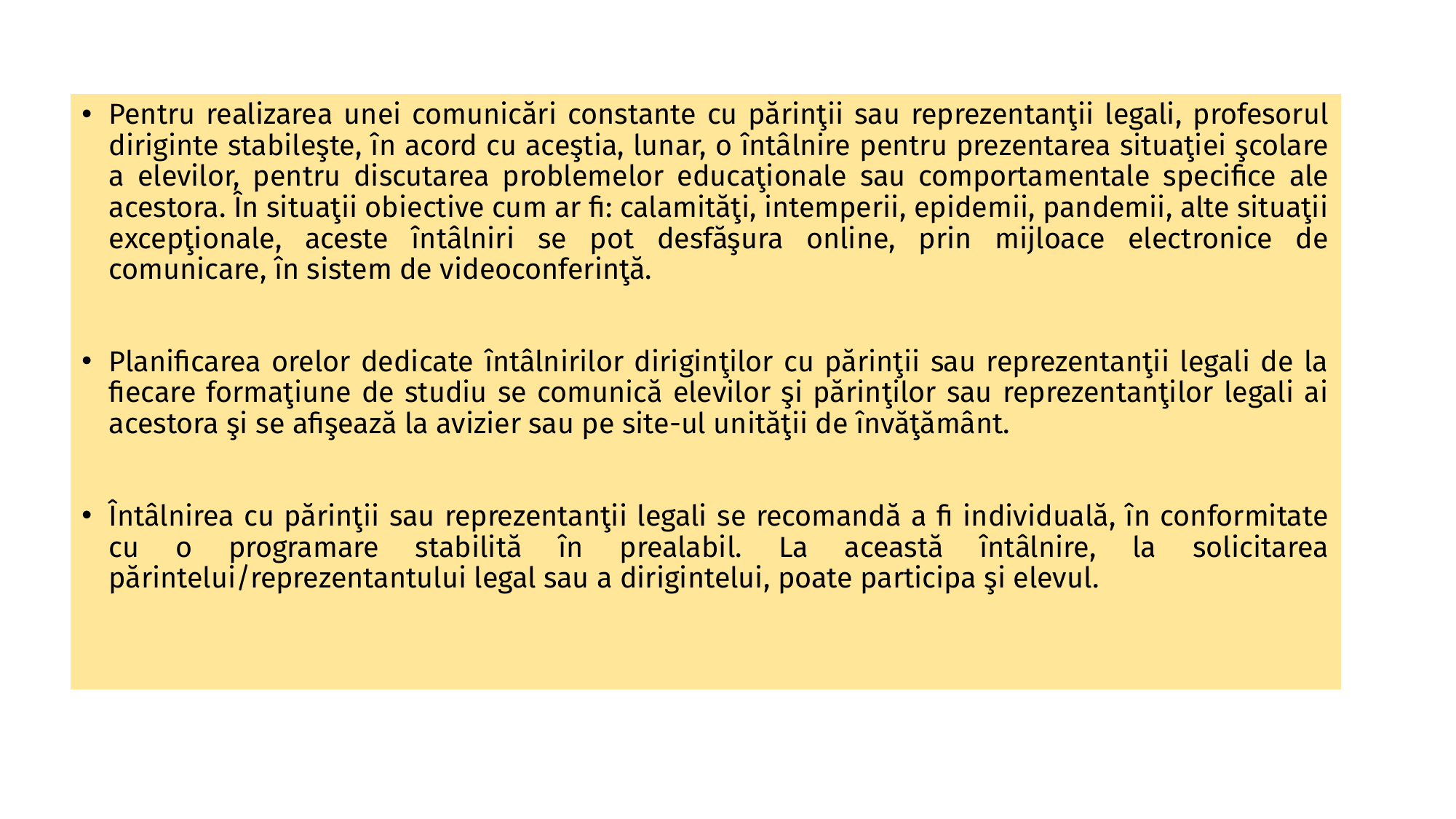

Pentru realizarea unei comunicări constante cu părinţii sau reprezentanţii legali, profesorul diriginte stabileşte, în acord cu aceştia, lunar, o întâlnire pentru prezentarea situaţiei şcolare a elevilor, pentru discutarea problemelor educaţionale sau comportamentale specifice ale acestora. În situaţii obiective cum ar fi: calamităţi, intemperii, epidemii, pandemii, alte situaţii excepţionale, aceste întâlniri se pot desfăşura online, prin mijloace electronice de comunicare, în sistem de videoconferinţă.

Planificarea orelor dedicate întâlnirilor diriginţilor cu părinţii sau reprezentanţii legali de la fiecare formaţiune de studiu se comunică elevilor şi părinţilor sau reprezentanţilor legali ai acestora şi se afişează la avizier sau pe site-ul unităţii de învăţământ.

Întâlnirea cu părinţii sau reprezentanţii legali se recomandă a fi individuală, în conformitate cu o programare stabilită în prealabil. La această întâlnire, la solicitarea părintelui/reprezentantului legal sau a dirigintelui, poate participa şi elevul.